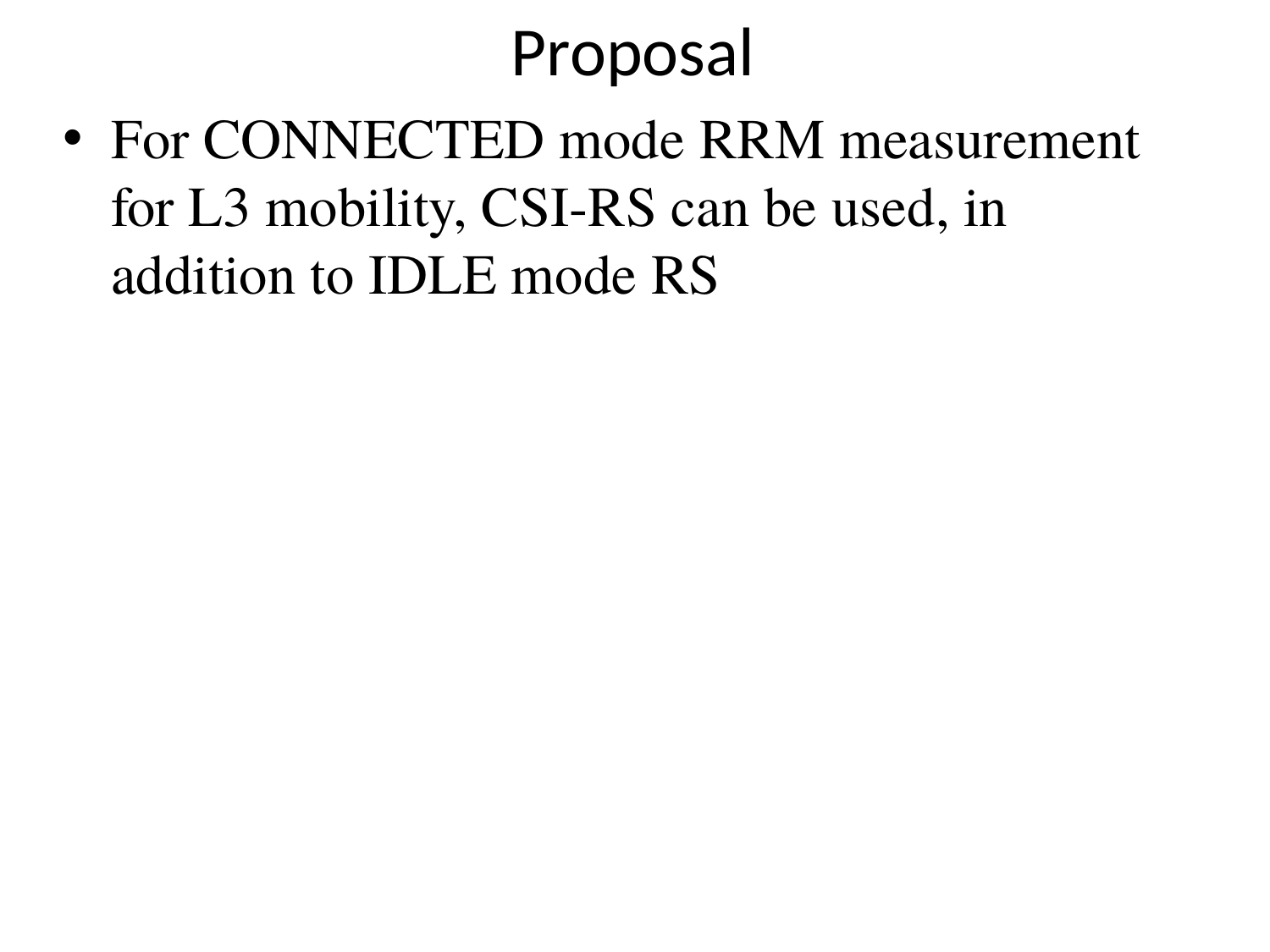

# Proposal
For CONNECTED mode RRM measurement for L3 mobility, CSI-RS can be used, in addition to IDLE mode RS